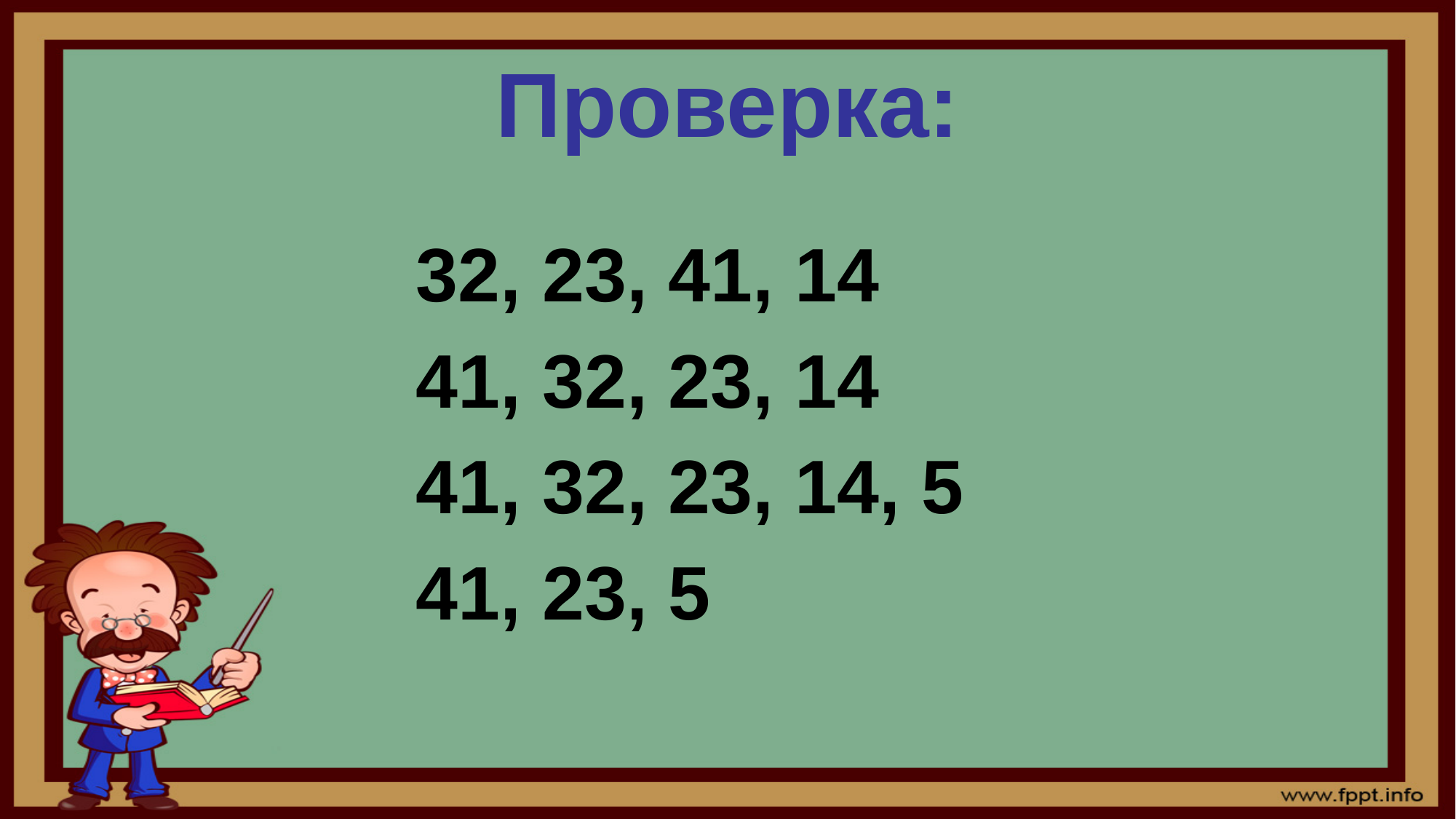

# Проверка:
 32, 23, 41, 14
 41, 32, 23, 14
 41, 32, 23, 14, 5
 41, 23, 5